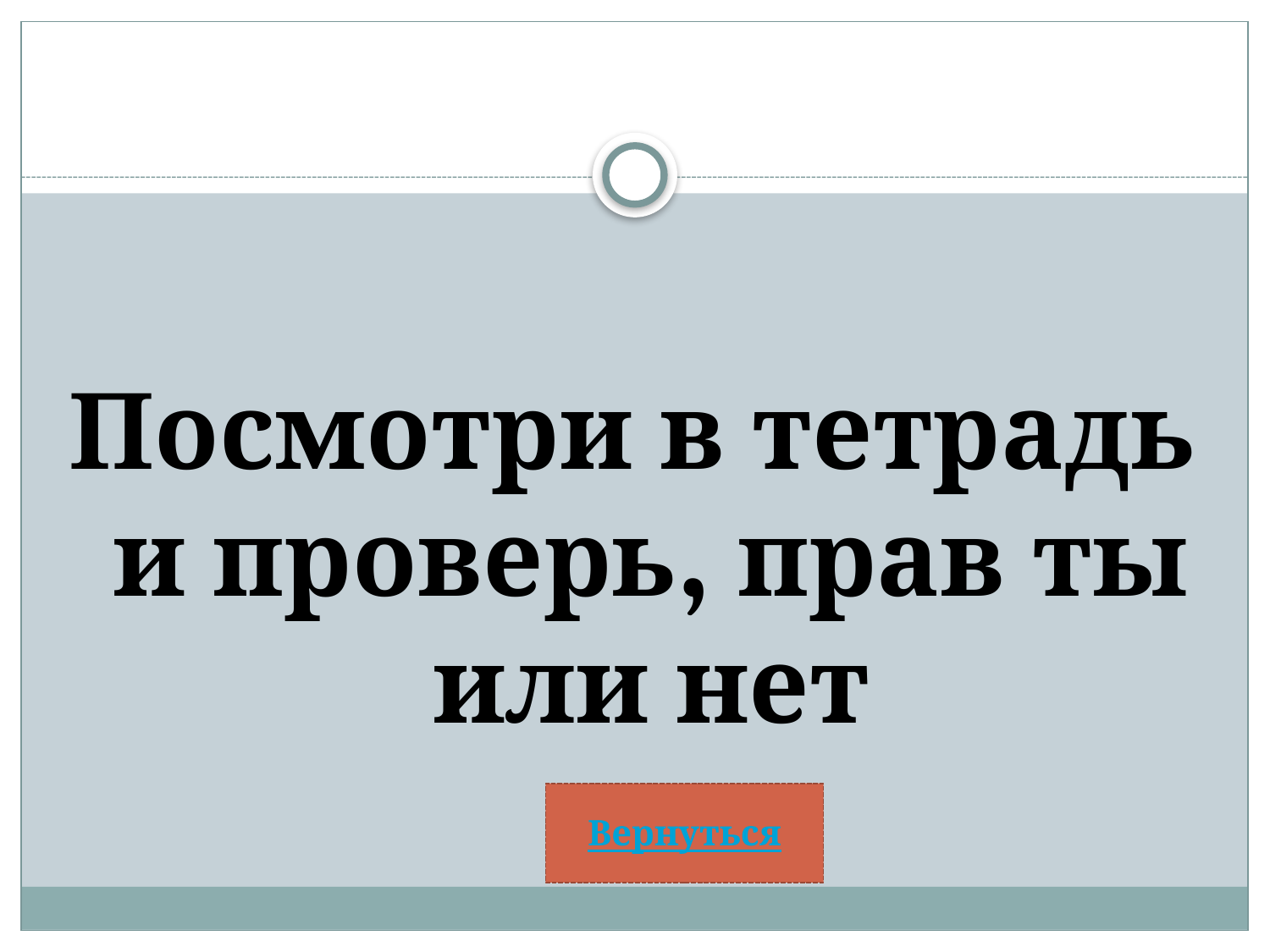

#

Посмотри в тетрадь и проверь, прав ты или нет
Вернуться